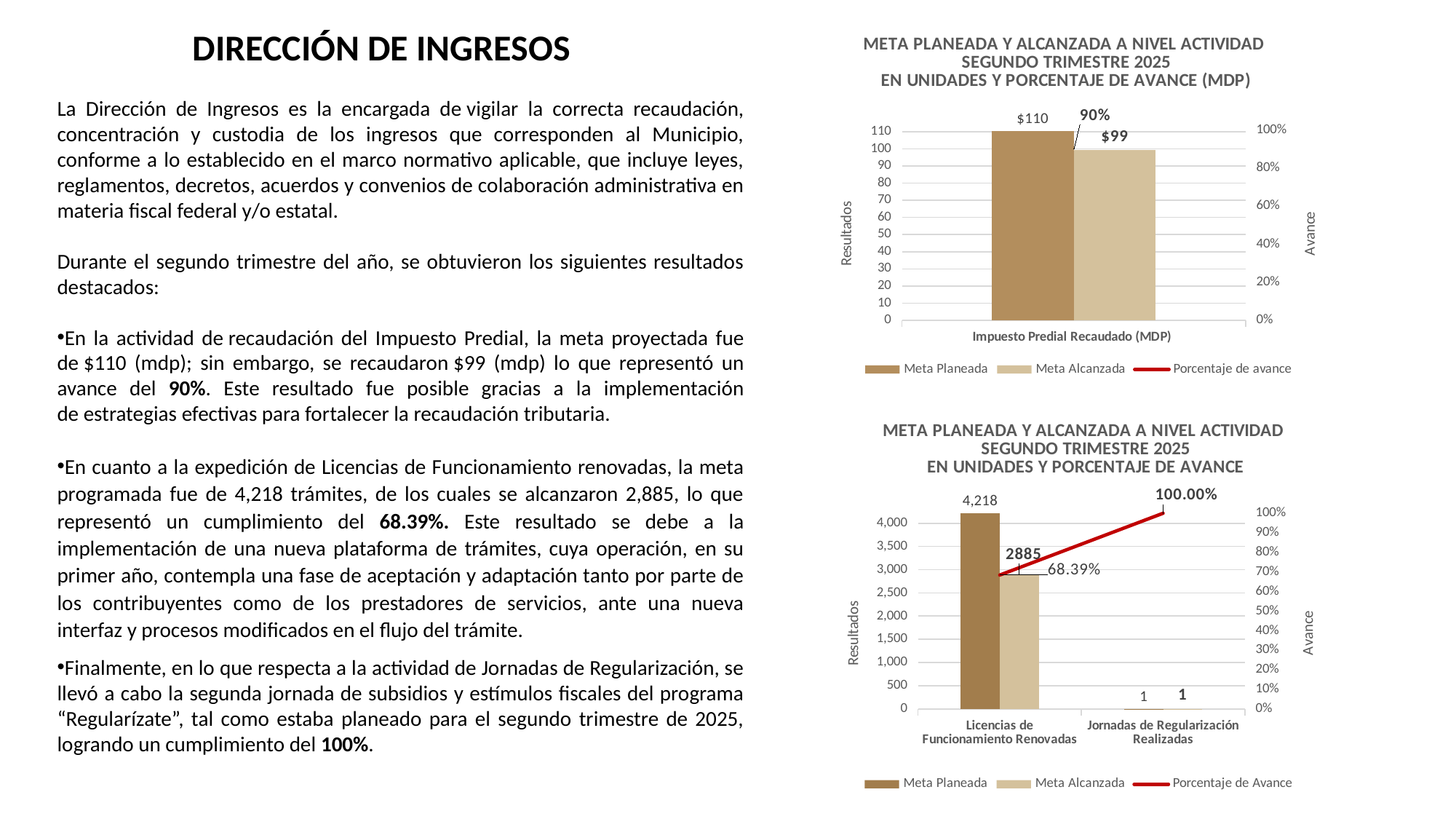

### Chart: META PLANEADA Y ALCANZADA A NIVEL ACTIVIDAD
SEGUNDO TRIMESTRE 2025
EN UNIDADES Y PORCENTAJE DE AVANCE (MDP)

| Category | Meta Planeada | Meta Alcanzada |  |
|---|---|---|---|
| Impuesto Predial Recaudado (MDP)  | 110.264107 | 99.191927 | 0.8995849120693464 |
DIRECCIÓN DE INGRESOS
La Dirección de Ingresos es la encargada de vigilar la correcta recaudación, concentración y custodia de los ingresos que corresponden al Municipio, conforme a lo establecido en el marco normativo aplicable, que incluye leyes, reglamentos, decretos, acuerdos y convenios de colaboración administrativa en materia fiscal federal y/o estatal.

Durante el segundo trimestre del año, se obtuvieron los siguientes resultados destacados:

En la actividad de recaudación del Impuesto Predial, la meta proyectada fue de $110 (mdp); sin embargo, se recaudaron $99 (mdp) lo que representó un avance del 90%. Este resultado fue posible gracias a la implementación de estrategias efectivas para fortalecer la recaudación tributaria.

En cuanto a la expedición de Licencias de Funcionamiento renovadas, la meta programada fue de 4,218 trámites, de los cuales se alcanzaron 2,885, lo que representó un cumplimiento del 68.39%. Este resultado se debe a la implementación de una nueva plataforma de trámites, cuya operación, en su primer año, contempla una fase de aceptación y adaptación tanto por parte de los contribuyentes como de los prestadores de servicios, ante una nueva interfaz y procesos modificados en el flujo del trámite.
Finalmente, en lo que respecta a la actividad de Jornadas de Regularización, se llevó a cabo la segunda jornada de subsidios y estímulos fiscales del programa “Regularízate”, tal como estaba planeado para el segundo trimestre de 2025, logrando un cumplimiento del 100%.

### Chart: META PLANEADA Y ALCANZADA A NIVEL ACTIVIDAD
SEGUNDO TRIMESTRE 2025
EN UNIDADES Y PORCENTAJE DE AVANCE

| Category | Meta Planeada | Meta Alcanzada |  |
|---|---|---|---|
| Licencias de Funcionamiento Renovadas
 | 4218.0 | 2885.0 | 0.6839734471313419 |
| Jornadas de Regularización Realizadas | 1.0 | 1.0 | 1.0 |